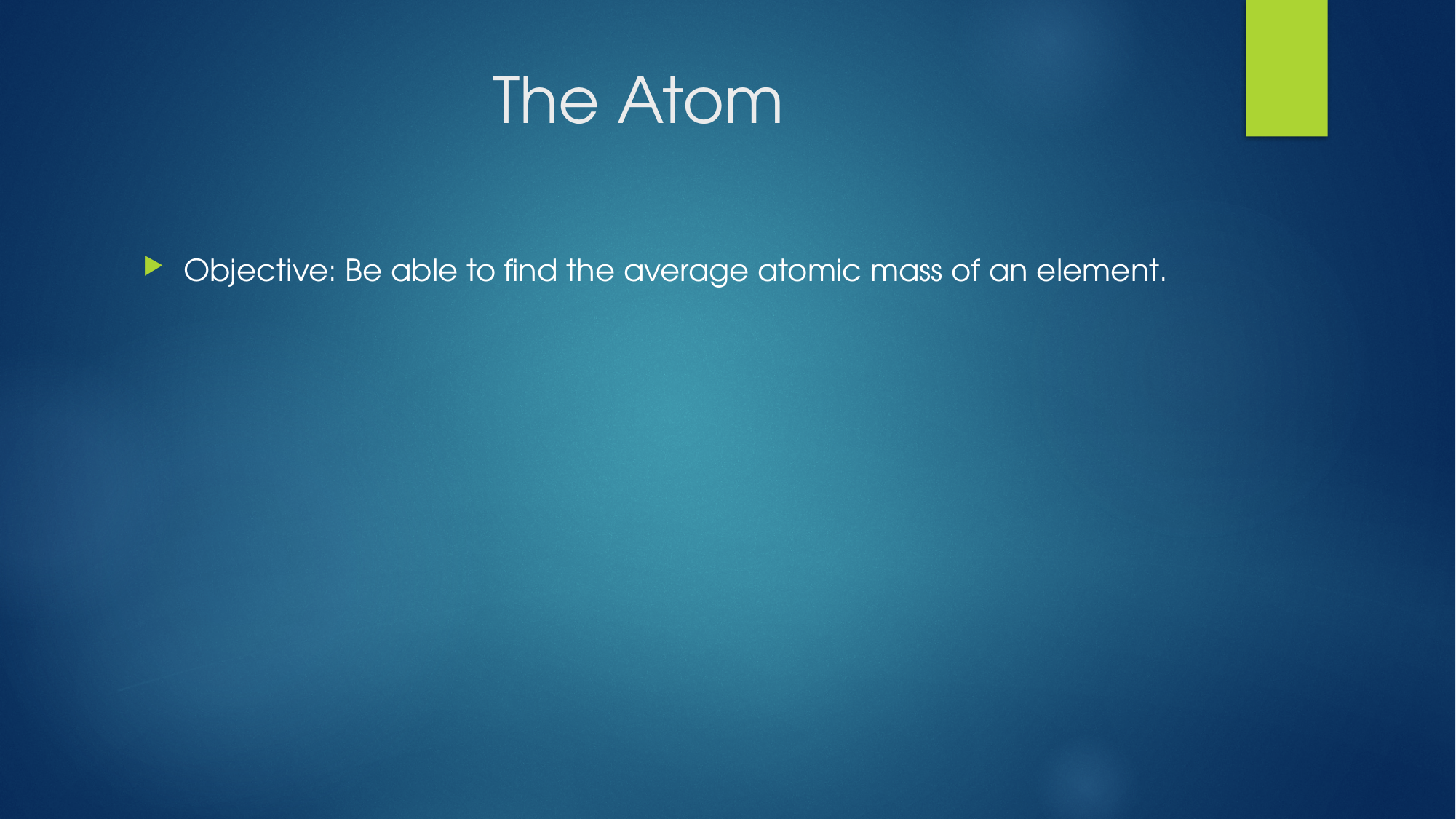

# The Atom
Objective: Be able to find the average atomic mass of an element.